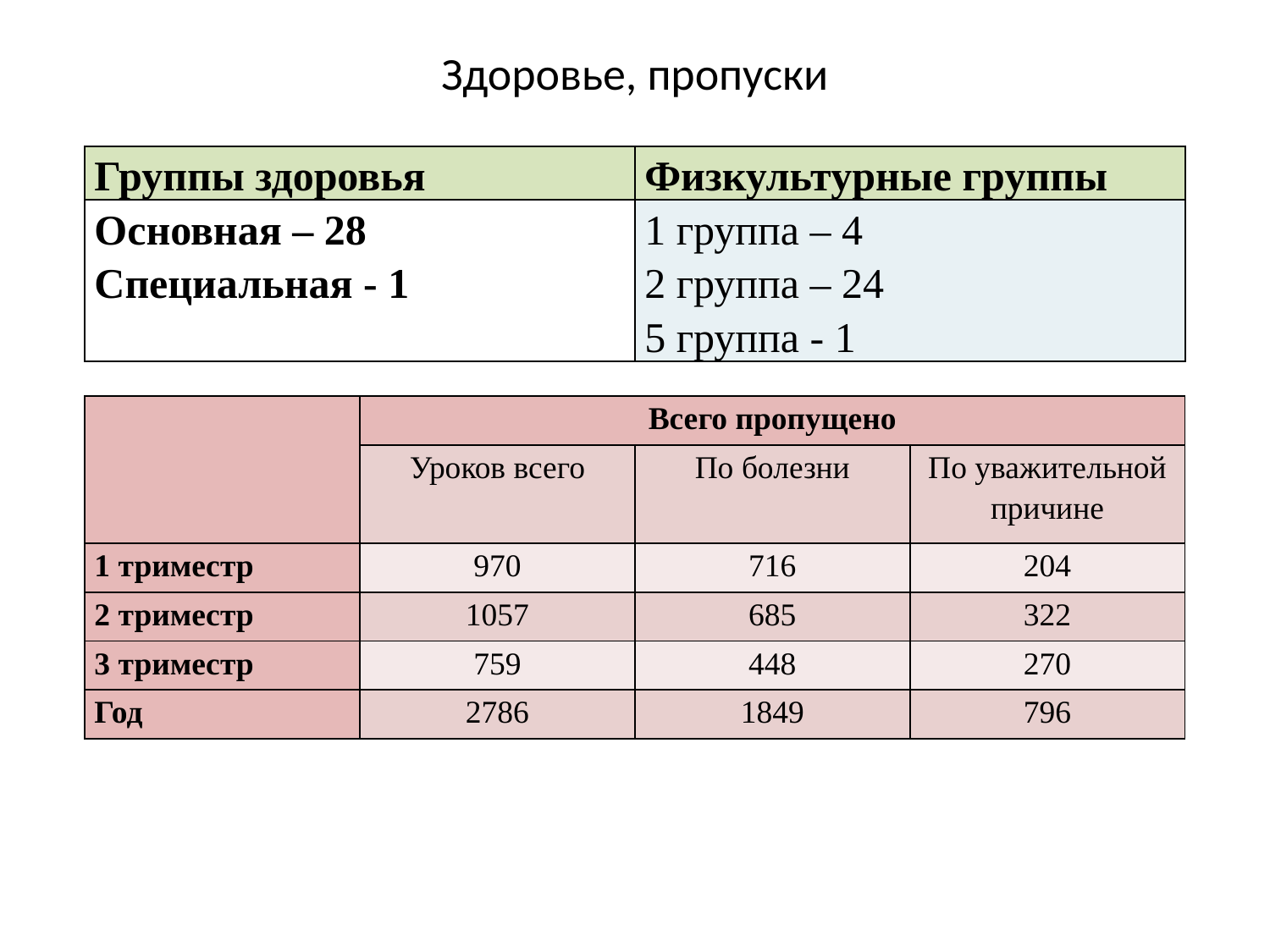

# Здоровье, пропуски
| Группы здоровья | Физкультурные группы |
| --- | --- |
| Основная – 28 Специальная - 1 | 1 группа – 4 2 группа – 24 5 группа - 1 |
|  | Всего пропущено |  |  |
| --- | --- | --- | --- |
|  | Уроков всего | По болезни | По уважительной причине |
| 1 триместр | 970 | 716 | 204 |
| 2 триместр | 1057 | 685 | 322 |
| 3 триместр | 759 | 448 | 270 |
| Год | 2786 | 1849 | 796 |